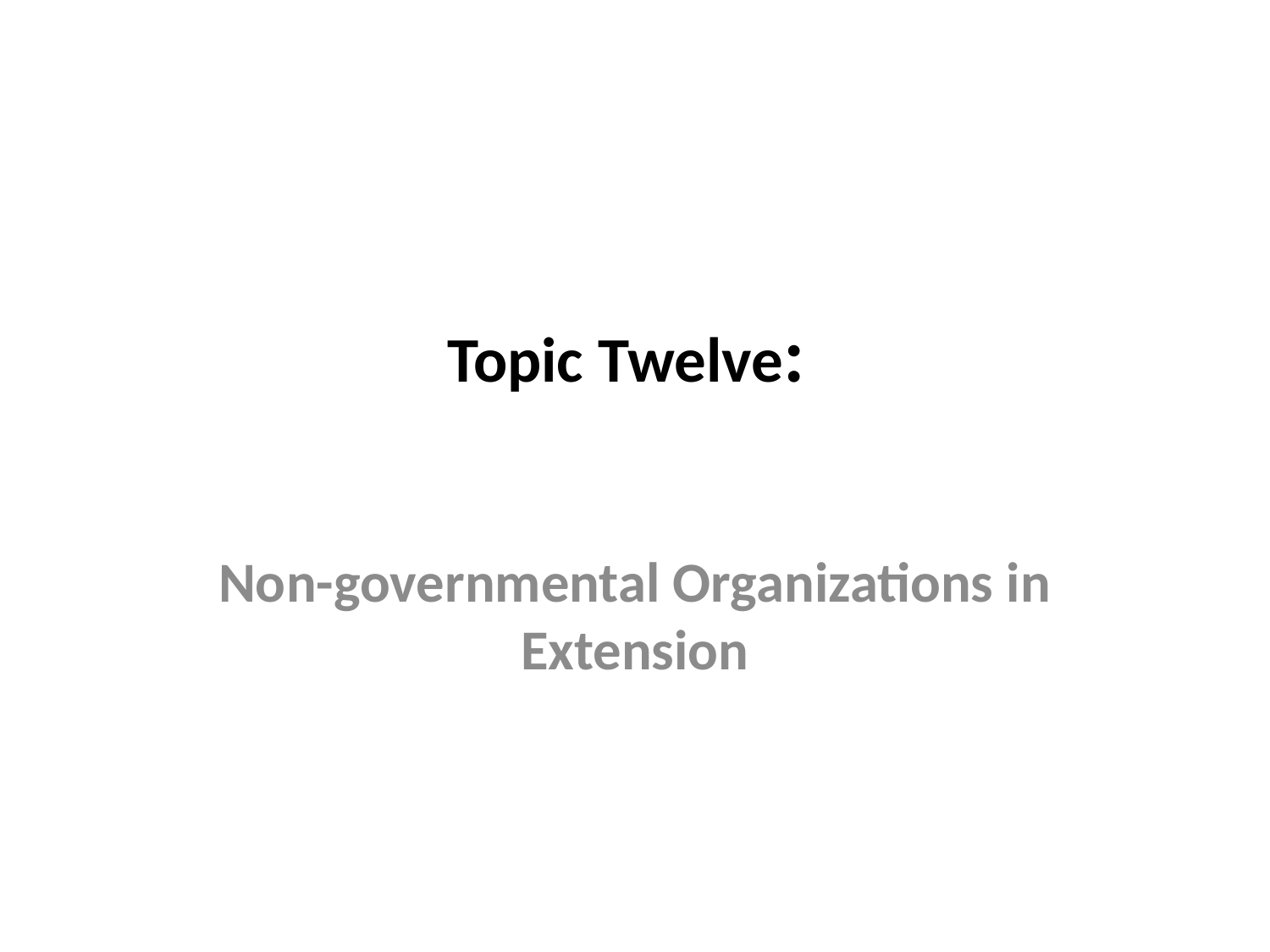

# Topic Twelve:
Non-governmental Organizations in Extension